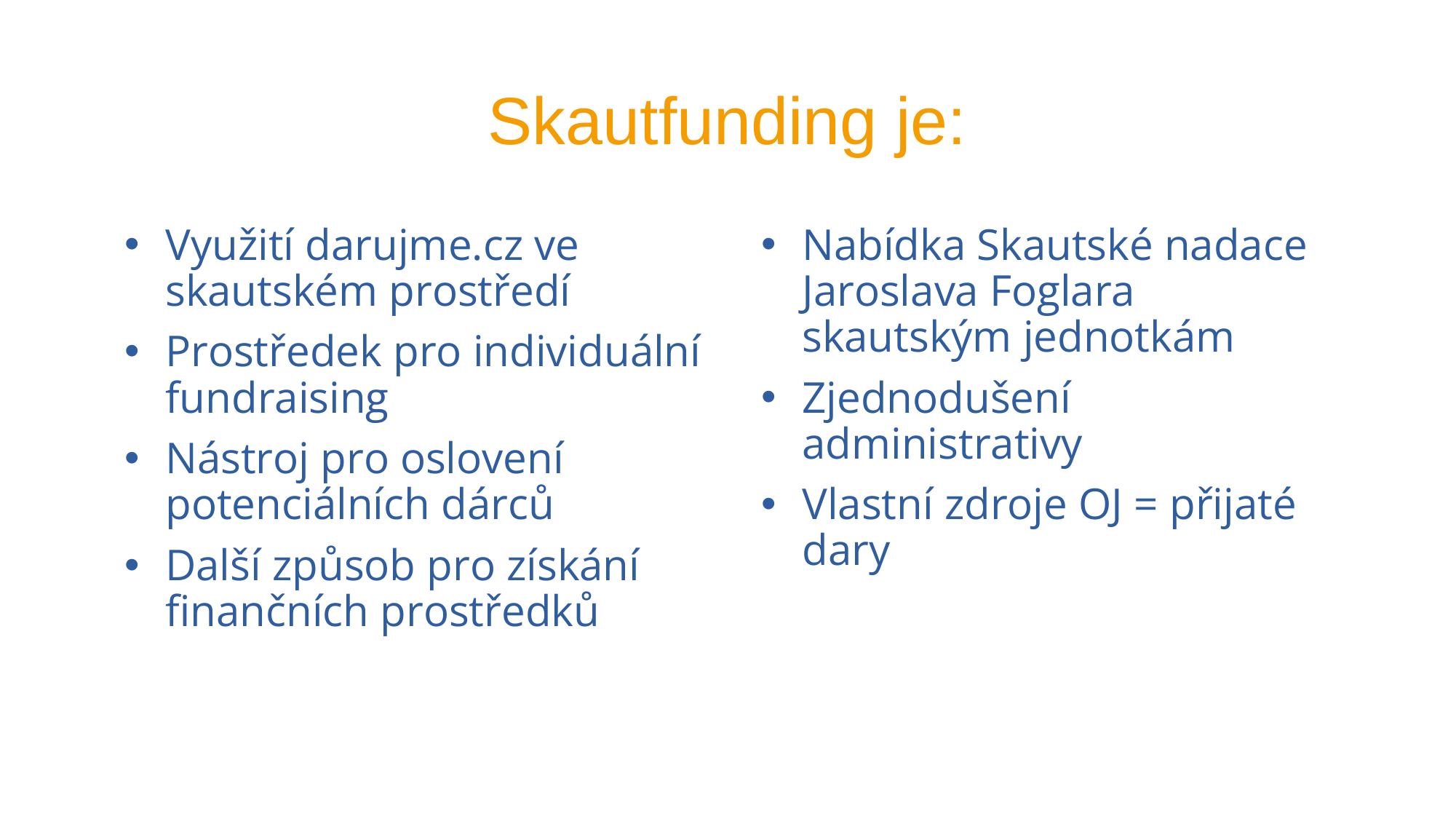

# Skautfunding je:
Využití darujme.cz ve skautském prostředí
Prostředek pro individuální fundraising
Nástroj pro oslovení potenciálních dárců
Další způsob pro získání finančních prostředků
Nabídka Skautské nadace Jaroslava Foglara skautským jednotkám
Zjednodušení administrativy
Vlastní zdroje OJ = přijaté dary